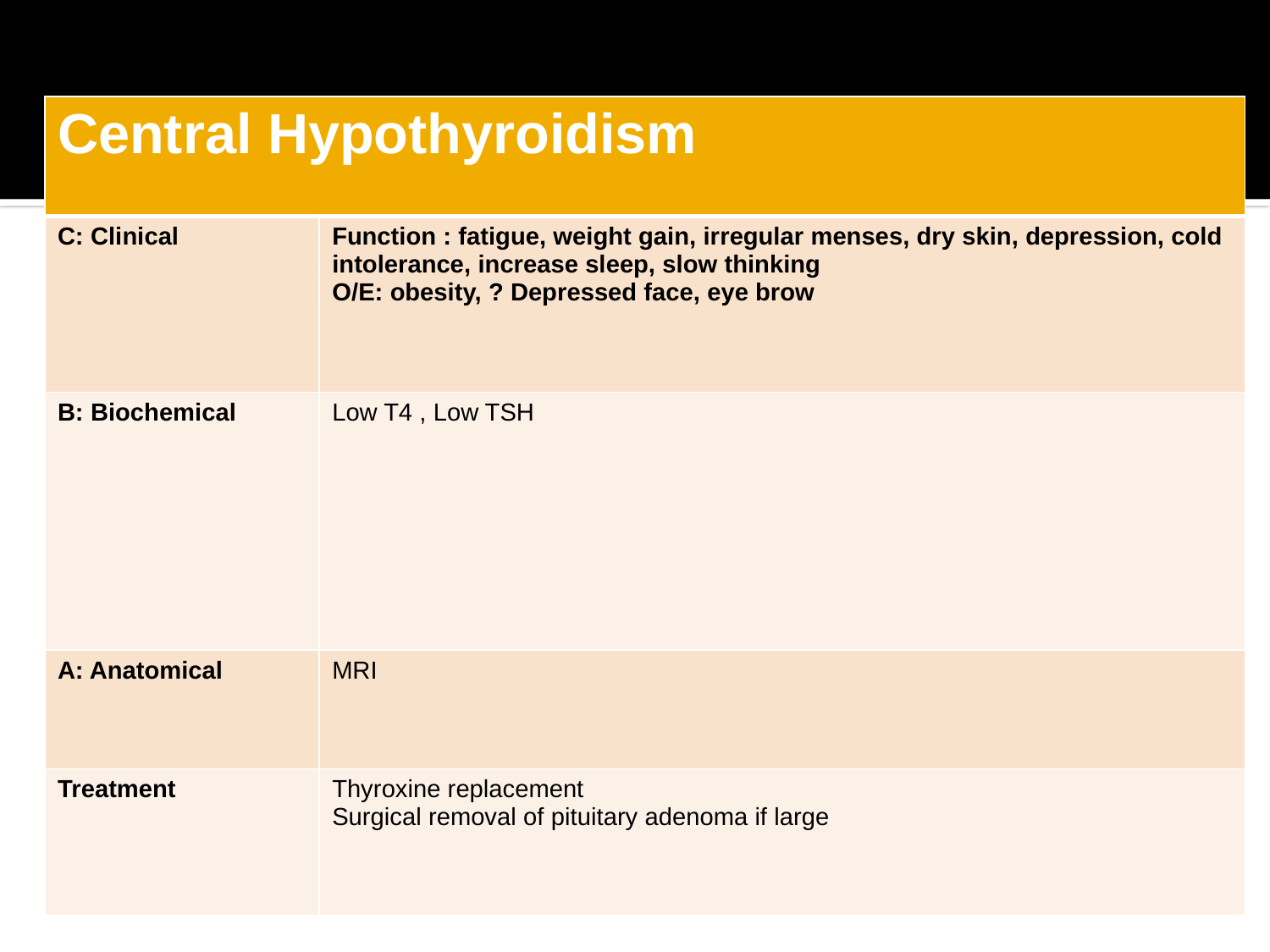

#
| Central Hypothyroidism |  |
| --- | --- |
| C: Clinical | Function : fatigue, weight gain, irregular menses, dry skin, depression, cold intolerance, increase sleep, slow thinking O/E: obesity, ? Depressed face, eye brow |
| B: Biochemical | Low T4 , Low TSH |
| A: Anatomical | MRI |
| Treatment | Thyroxine replacement Surgical removal of pituitary adenoma if large |